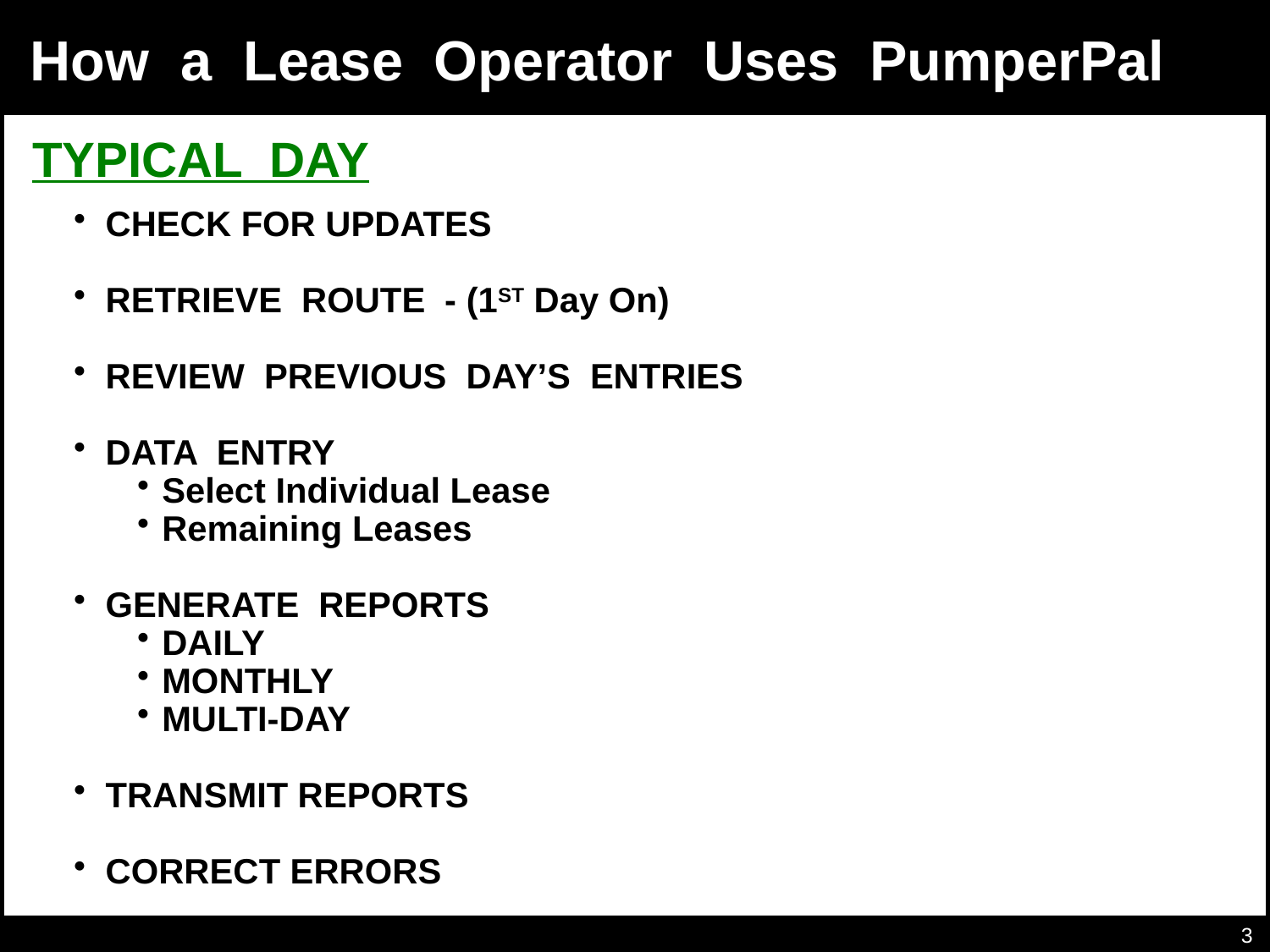

Intro 3
How  a  Lease  Operator  Uses  PumperPal
TYPICAL  DAY
CHECK FOR UPDATES

RETRIEVE  ROUTE  - (1ST Day On)

REVIEW  PREVIOUS  DAY’S  ENTRIES

DATA  ENTRY
Select Individual Lease
Remaining Leases

GENERATE  REPORTS
DAILY
MONTHLY
MULTI-DAY

TRANSMIT REPORTS

CORRECT ERRORS